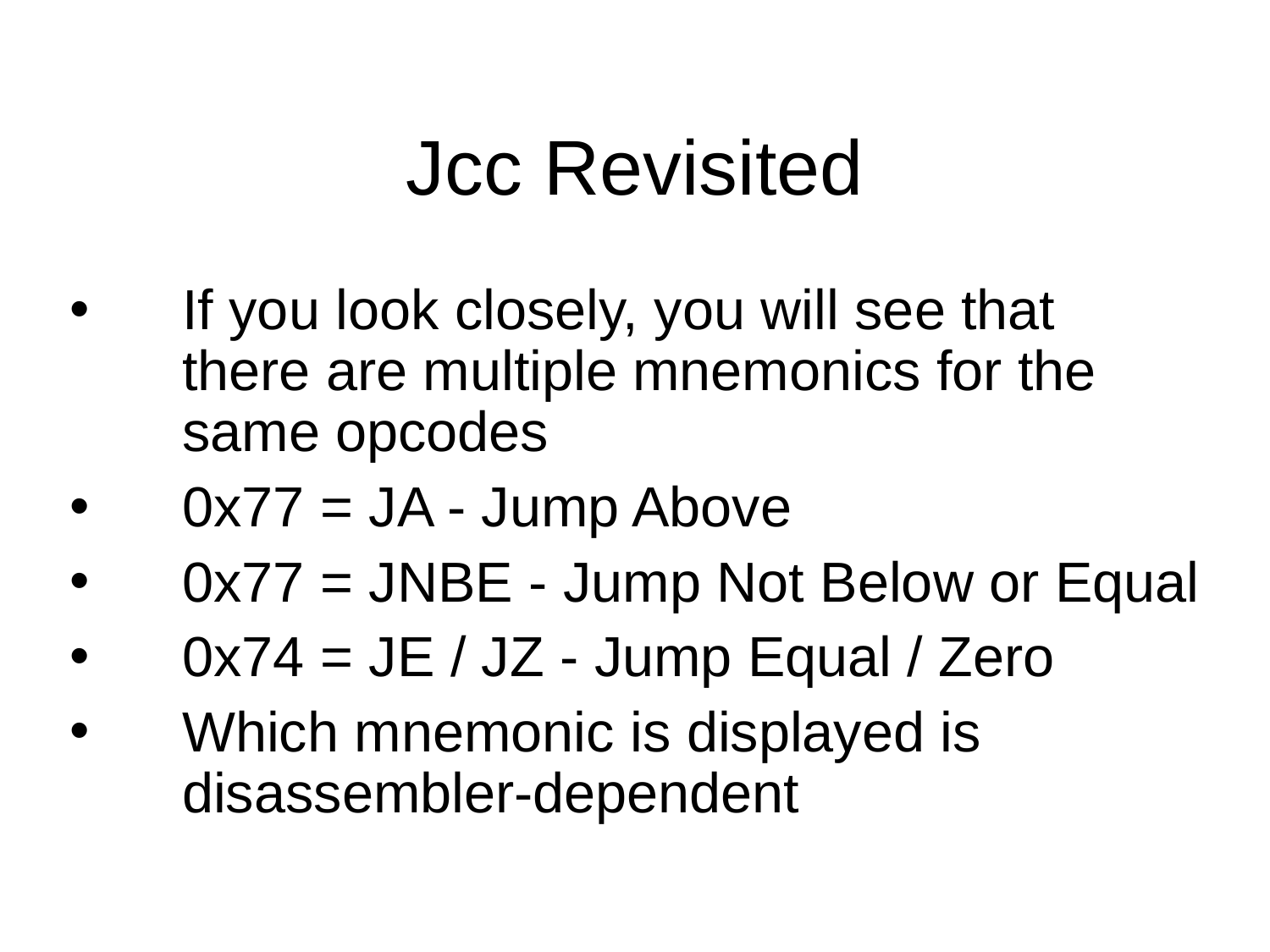

Jcc Revisited
If you look closely, you will see that there are multiple mnemonics for the same opcodes
0x77 = JA - Jump Above
0x77 = JNBE - Jump Not Below or Equal
0x74 = JE / JZ - Jump Equal / Zero
Which mnemonic is displayed is disassembler-dependent